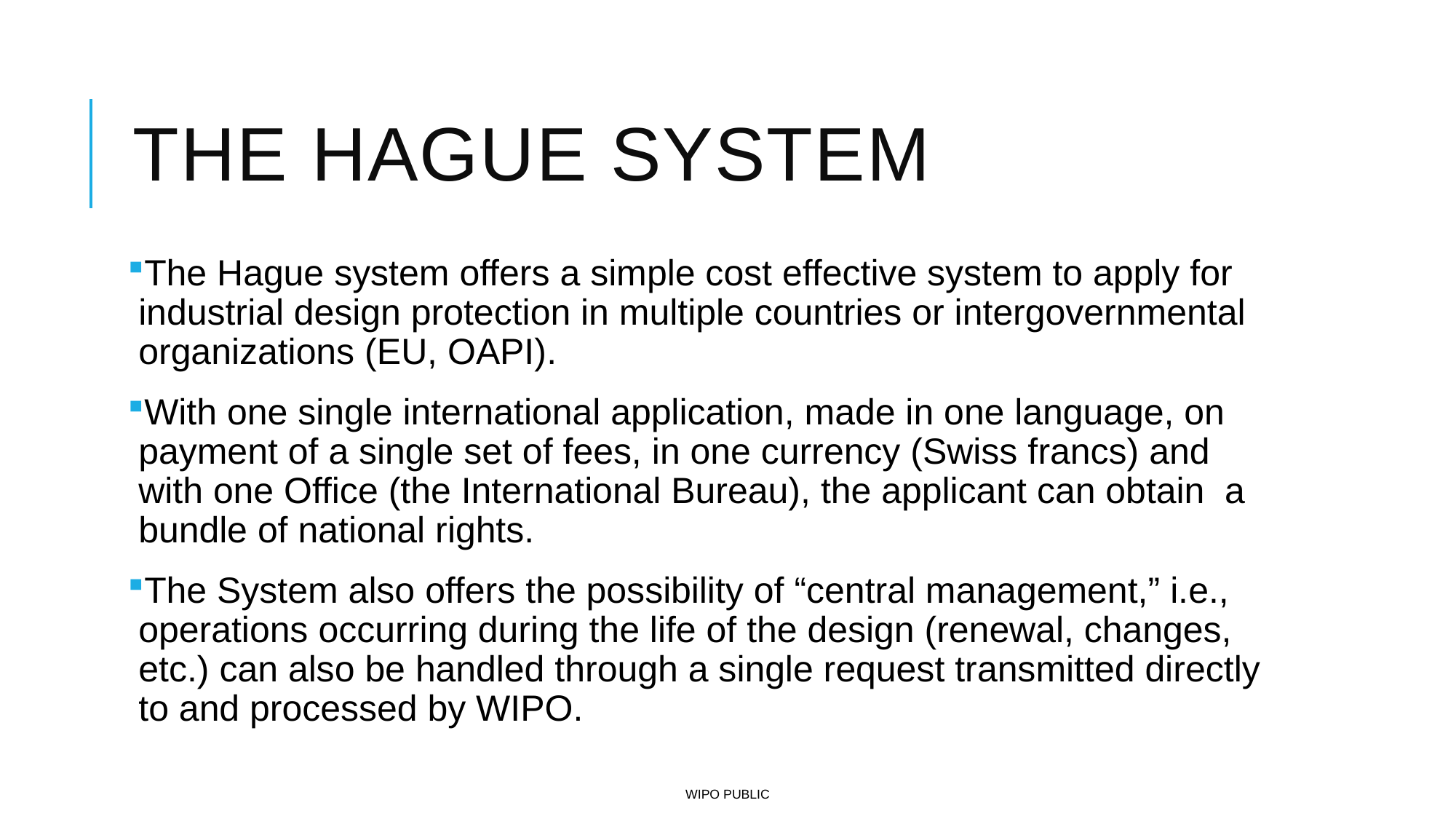

# The Hague System
The Hague system offers a simple cost effective system to apply for industrial design protection in multiple countries or intergovernmental organizations (EU, OAPI).
With one single international application, made in one language, on payment of a single set of fees, in one currency (Swiss francs) and with one Office (the International Bureau), the applicant can obtain  a bundle of national rights.
The System also offers the possibility of “central management,” i.e., operations occurring during the life of the design (renewal, changes, etc.) can also be handled through a single request transmitted directly to and processed by WIPO.